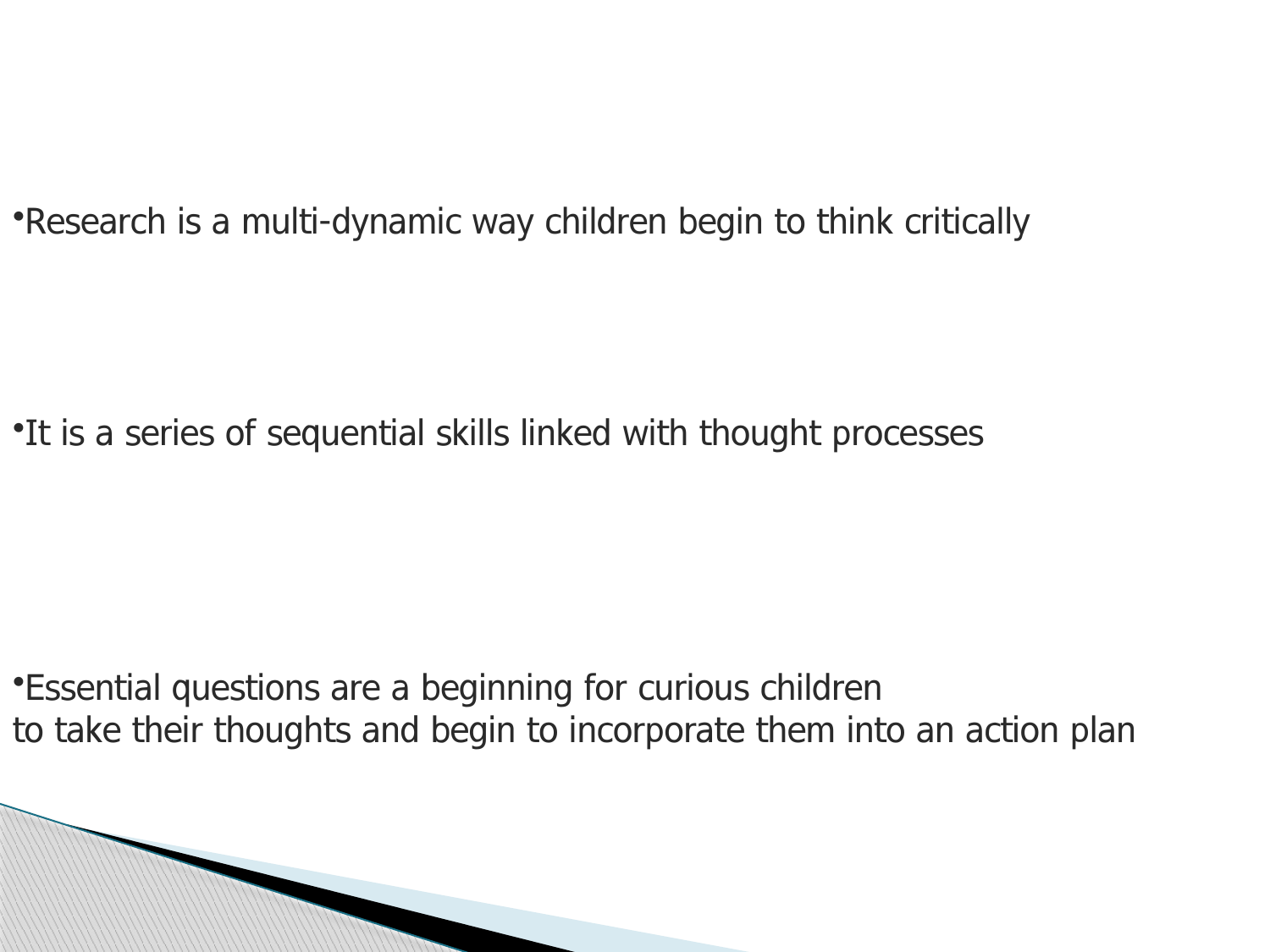

Research is a multi-dynamic way children begin to think critically

It is a series of sequential skills linked with thought processes

Essential questions are a beginning for curious children
to take their thoughts and begin to incorporate them into an action plan